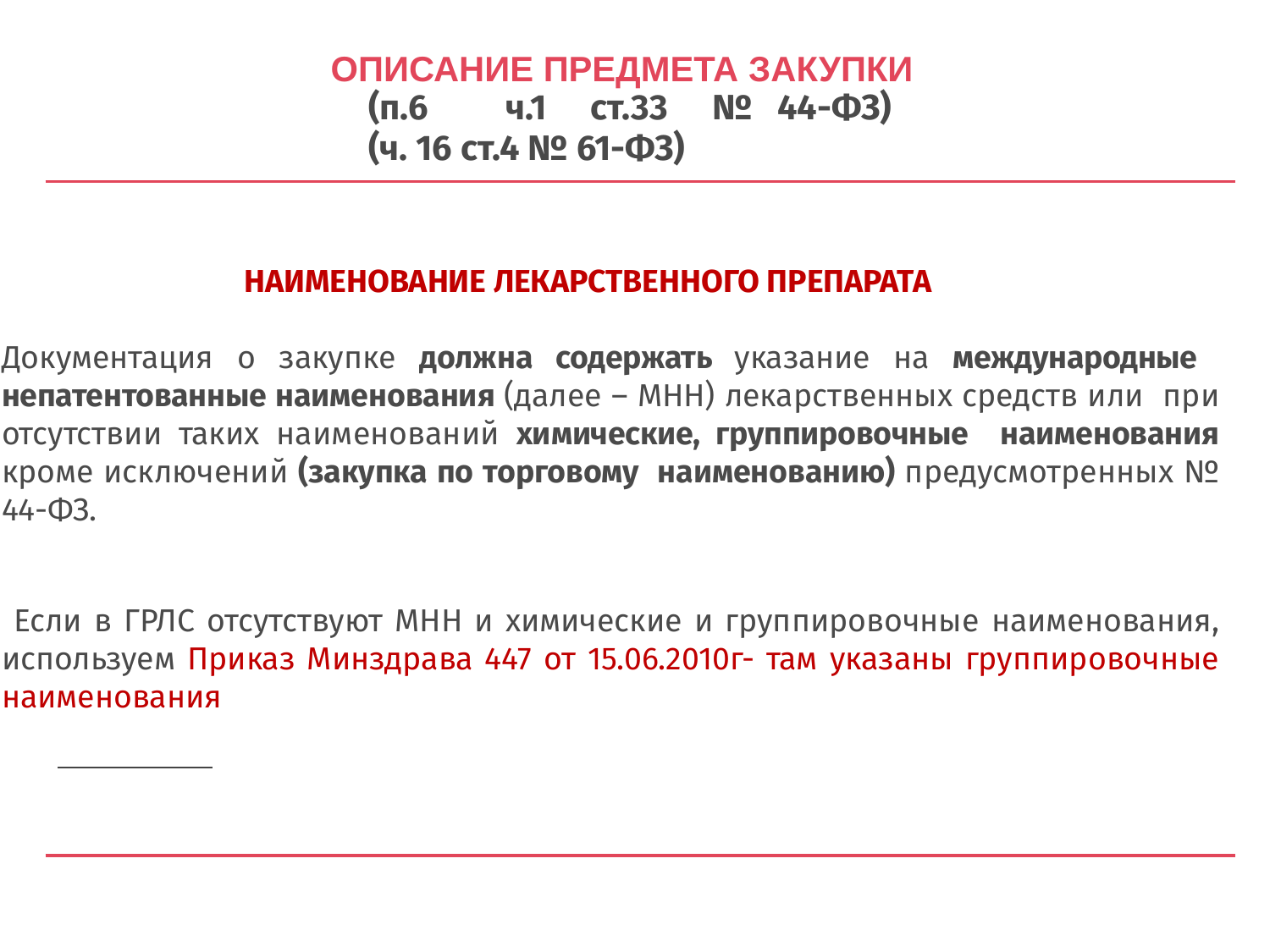

# ОПИСАНИЕ ПРЕДМЕТА ЗАКУПКИ
(п.6	ч.1	ст.33	№	44-ФЗ)
(ч. 16 ст.4 № 61-ФЗ)

                             НАИМЕНОВАНИЕ ЛЕКАРСТВЕННОГО ПРЕПАРАТА

Документация о закупке должна содержать указание на международные  непатентованные наименования (далее – МНН) лекарственных средств или  при отсутствии таких наименований химические, группировочные  наименования кроме исключений (закупка по торговому  наименованию) предусмотренных № 44-ФЗ.

 Если в ГРЛС отсутствуют МНН и химические и группировочные наименования, используем Приказ Минздрава 447 от 15.06.2010г- там указаны группировочные наименования